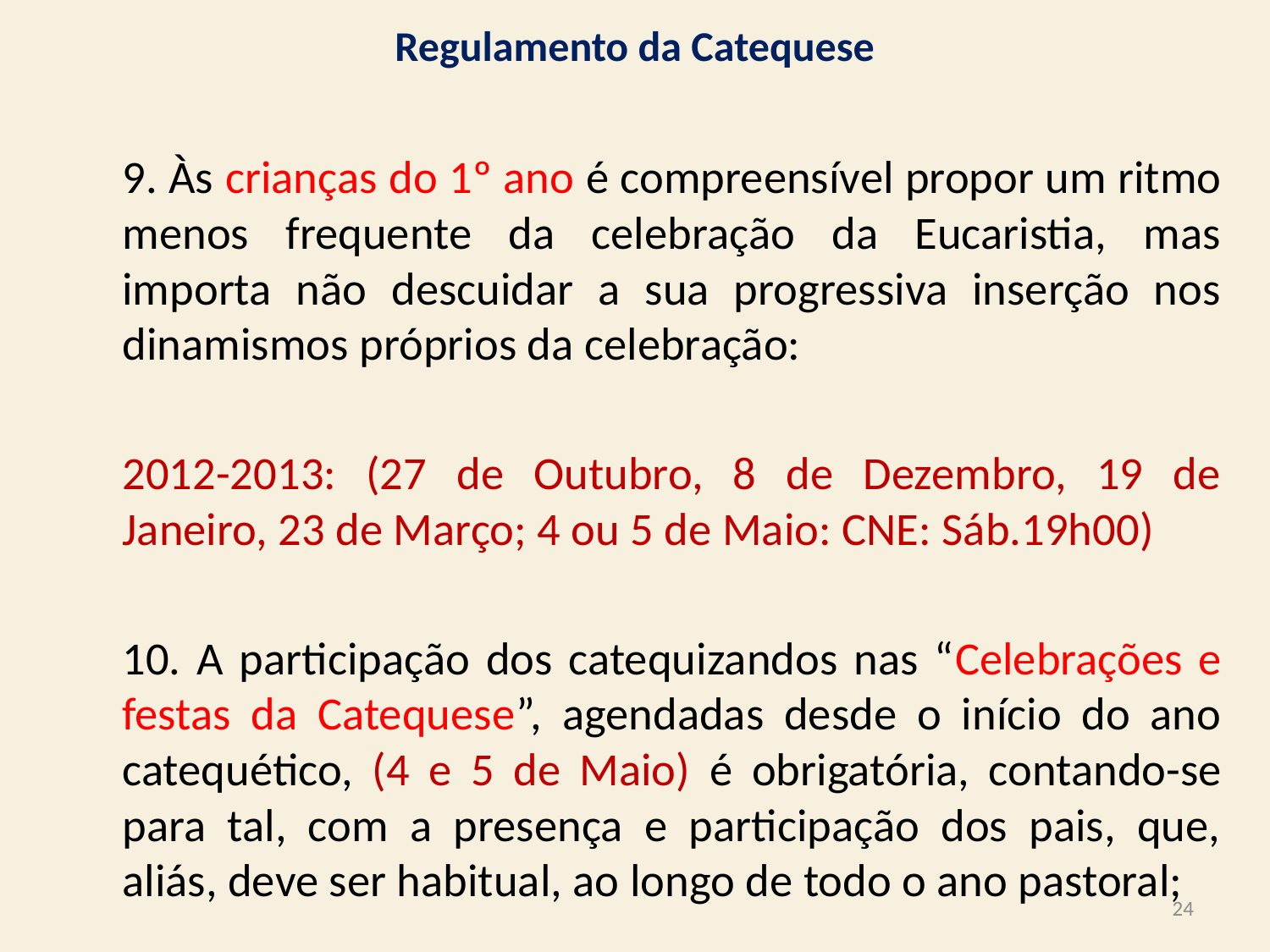

# Regulamento da Catequese

	9. Às crianças do 1º ano é compreensível propor um ritmo menos frequente da celebração da Eucaristia, mas importa não descuidar a sua progressiva inserção nos dinamismos próprios da celebração:

	2012-2013: (27 de Outubro, 8 de Dezembro, 19 de Janeiro, 23 de Março; 4 ou 5 de Maio: CNE: Sáb.19h00)

	10. A participação dos catequizandos nas “Celebrações e festas da Catequese”, agendadas desde o início do ano catequético, (4 e 5 de Maio) é obrigatória, contando-se para tal, com a presença e participação dos pais, que, aliás, deve ser habitual, ao longo de todo o ano pastoral;

24